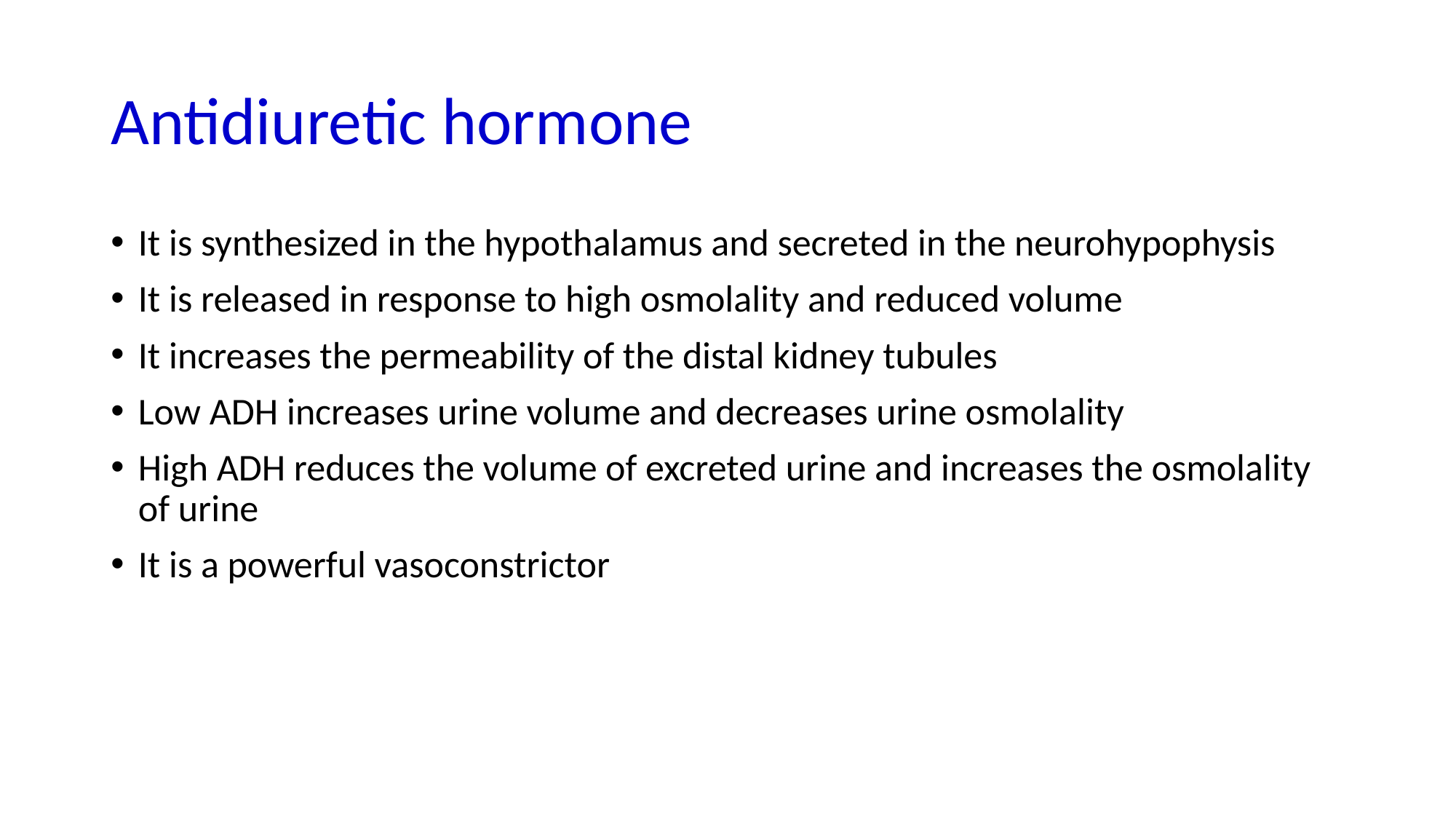

# Antidiuretic hormone
It is synthesized in the hypothalamus and secreted in the neurohypophysis
It is released in response to high osmolality and reduced volume
It increases the permeability of the distal kidney tubules
Low ADH increases urine volume and decreases urine osmolality
High ADH reduces the volume of excreted urine and increases the osmolality of urine
It is a powerful vasoconstrictor